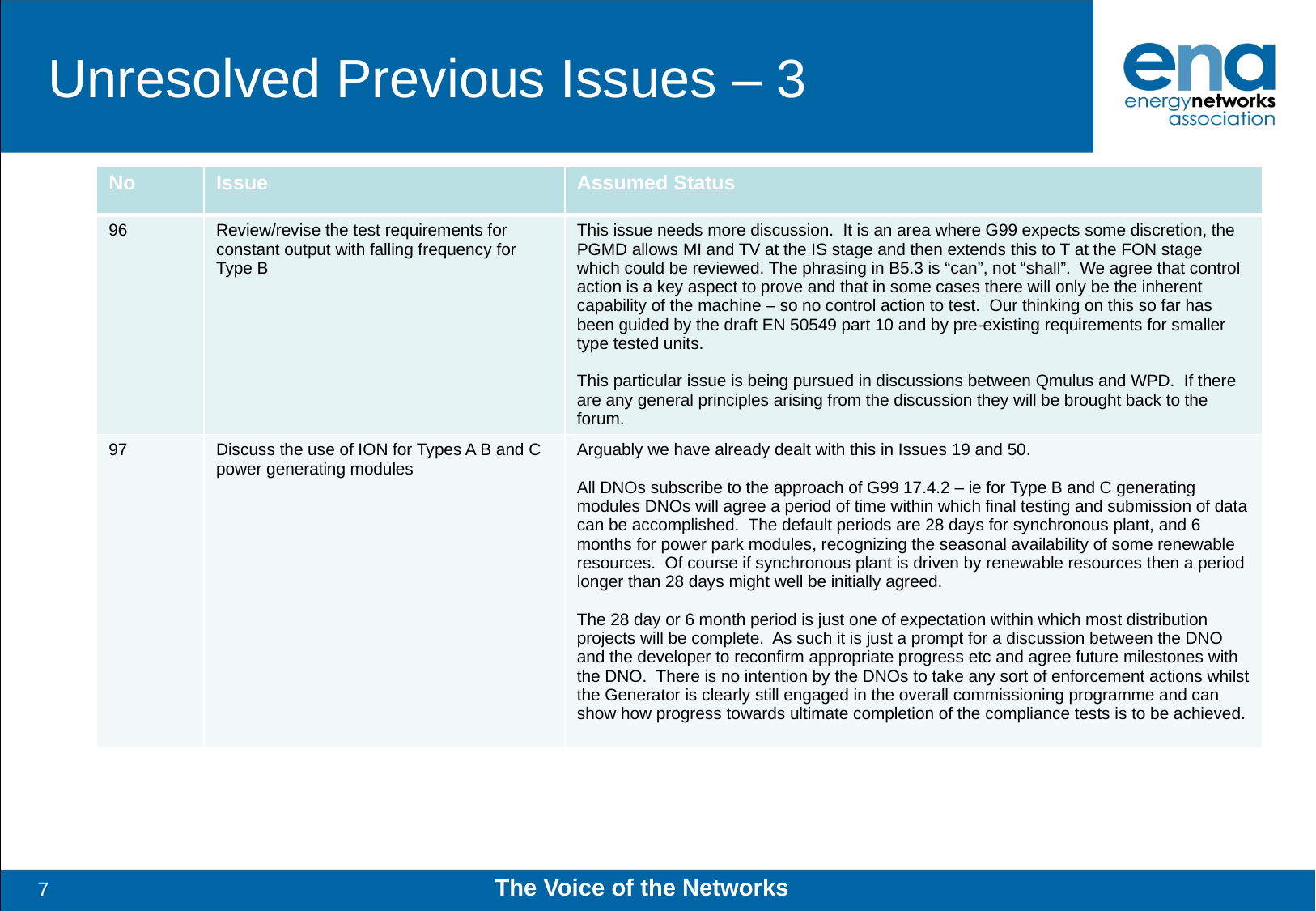

# Unresolved Previous Issues – 3
| No | Issue | Assumed Status |
| --- | --- | --- |
| 96 | Review/revise the test requirements for constant output with falling frequency for Type B | This issue needs more discussion. It is an area where G99 expects some discretion, the PGMD allows MI and TV at the IS stage and then extends this to T at the FON stage which could be reviewed. The phrasing in B5.3 is “can”, not “shall”. We agree that control action is a key aspect to prove and that in some cases there will only be the inherent capability of the machine – so no control action to test. Our thinking on this so far has been guided by the draft EN 50549 part 10 and by pre-existing requirements for smaller type tested units. This particular issue is being pursued in discussions between Qmulus and WPD. If there are any general principles arising from the discussion they will be brought back to the forum. |
| 97 | Discuss the use of ION for Types A B and C power generating modules | Arguably we have already dealt with this in Issues 19 and 50. All DNOs subscribe to the approach of G99 17.4.2 – ie for Type B and C generating modules DNOs will agree a period of time within which final testing and submission of data can be accomplished. The default periods are 28 days for synchronous plant, and 6 months for power park modules, recognizing the seasonal availability of some renewable resources. Of course if synchronous plant is driven by renewable resources then a period longer than 28 days might well be initially agreed. The 28 day or 6 month period is just one of expectation within which most distribution projects will be complete. As such it is just a prompt for a discussion between the DNO and the developer to reconfirm appropriate progress etc and agree future milestones with the DNO. There is no intention by the DNOs to take any sort of enforcement actions whilst the Generator is clearly still engaged in the overall commissioning programme and can show how progress towards ultimate completion of the compliance tests is to be achieved. |